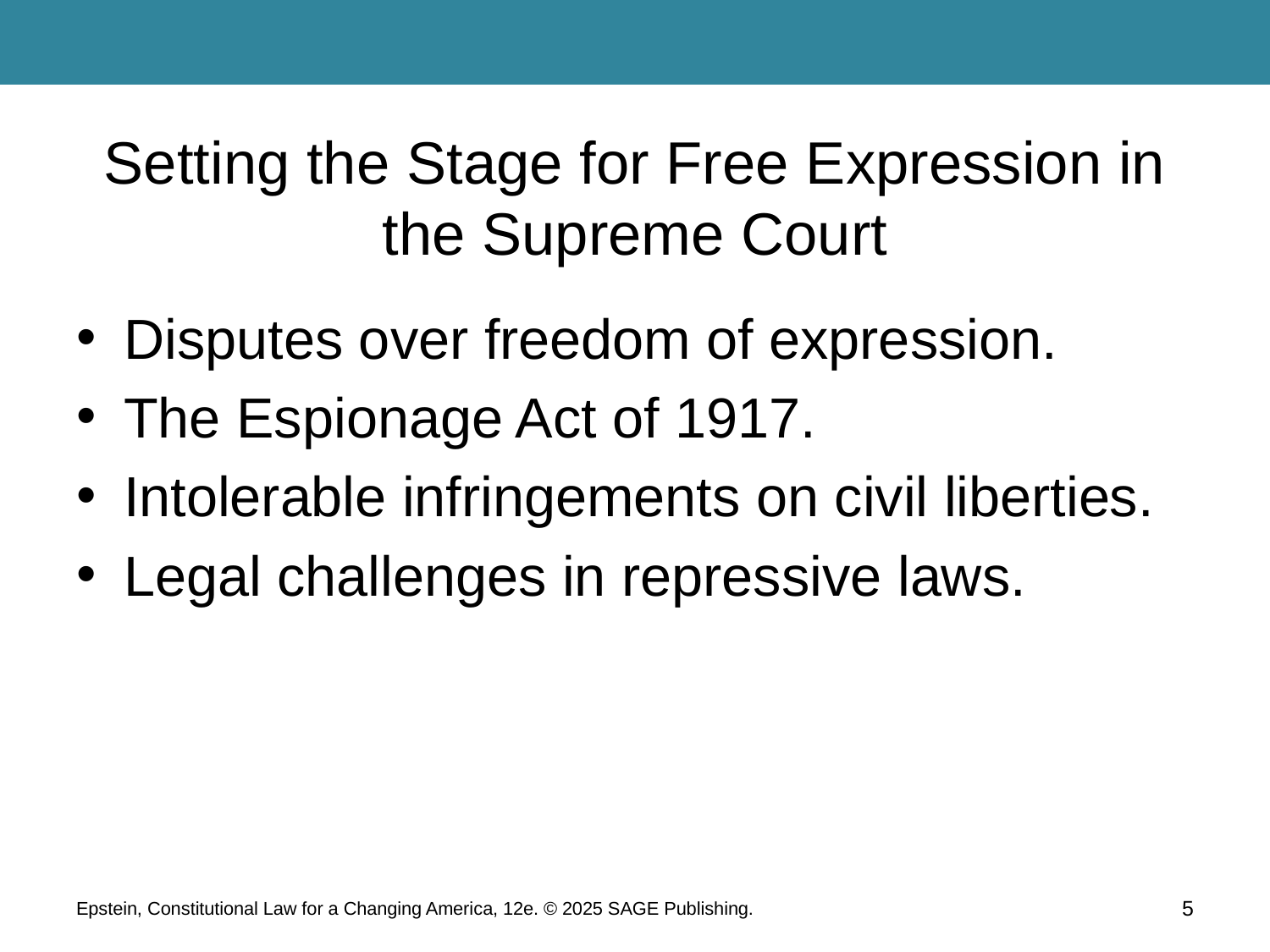

# Setting the Stage for Free Expression in the Supreme Court
Disputes over freedom of expression.
The Espionage Act of 1917.
Intolerable infringements on civil liberties.
Legal challenges in repressive laws.
Epstein, Constitutional Law for a Changing America, 12e. © 2025 SAGE Publishing.
5